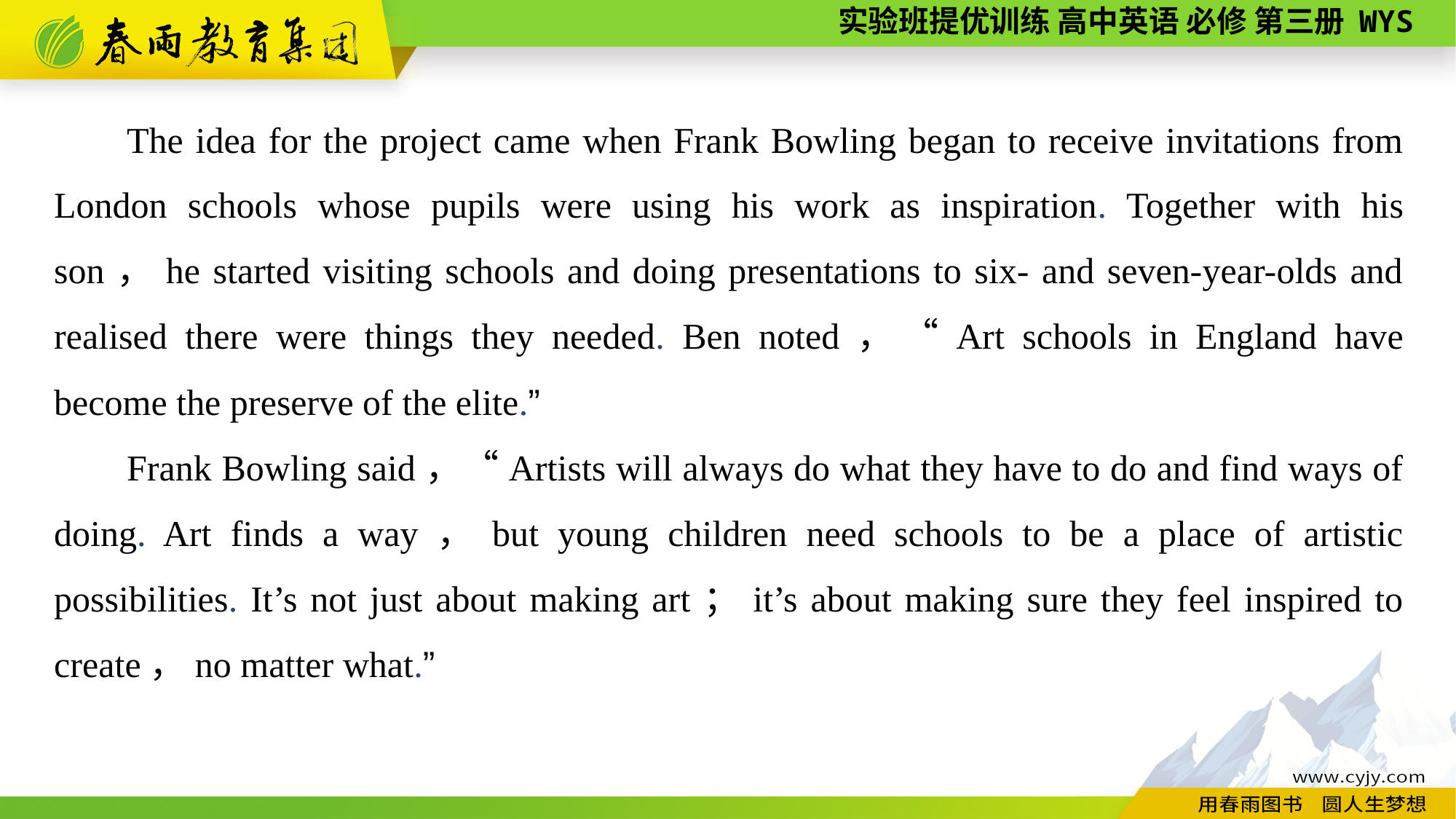

The idea for the project came when Frank Bowling began to receive invitations from London schools whose pupils were using his work as inspiration. Together with his son，he started visiting schools and doing presentations to six- and seven-year-olds and realised there were things they needed. Ben noted，“Art schools in England have become the preserve of the elite.”
Frank Bowling said，“Artists will always do what they have to do and find ways of doing. Art finds a way，but young children need schools to be a place of artistic possibilities. It’s not just about making art；it’s about making sure they feel inspired to create，no matter what.”